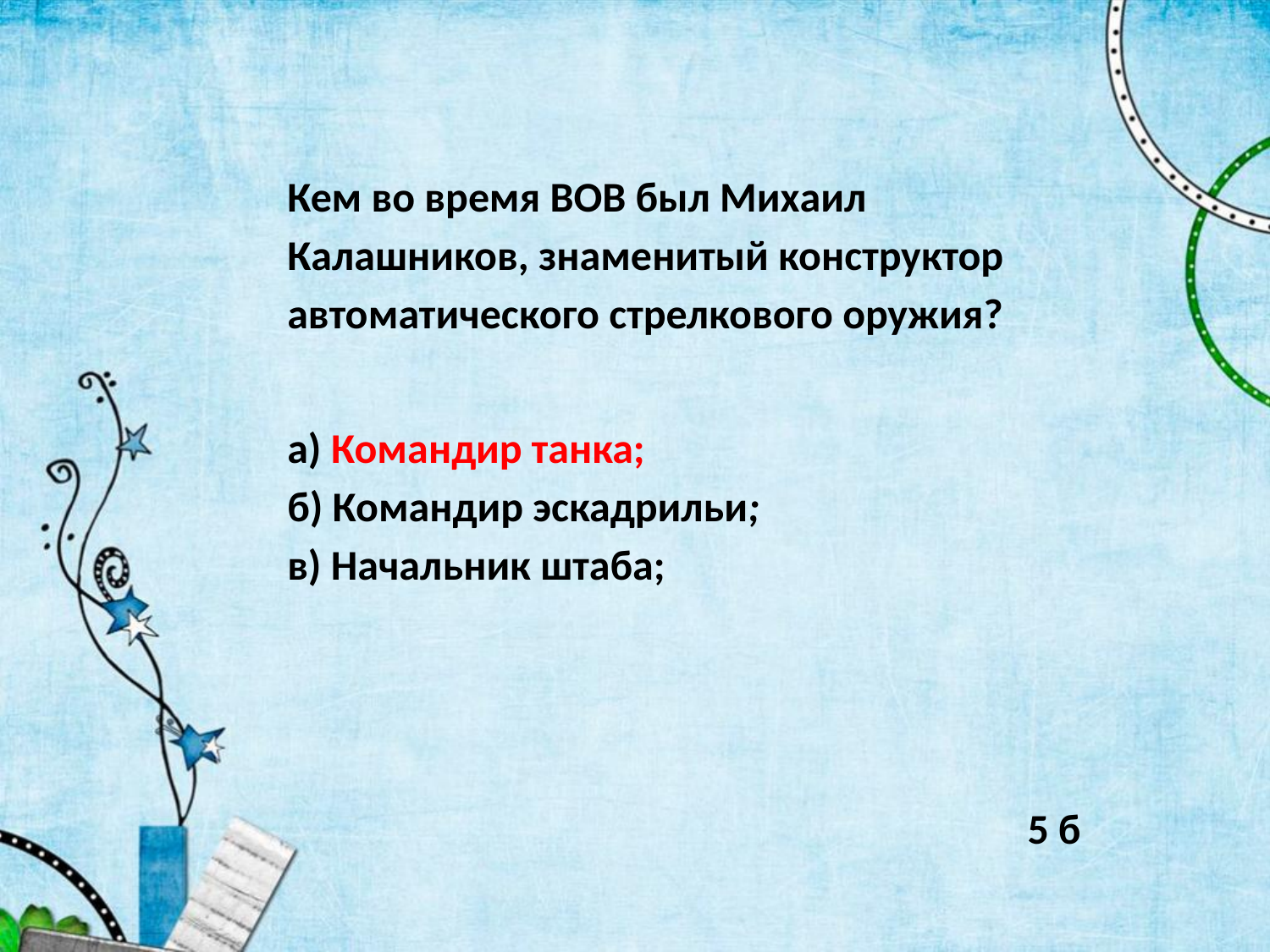

Кем во время ВОВ был Михаил Калашников, знаменитый конструктор автоматического стрелкового оружия?
а) Командир танка;
б) Командир эскадрильи;
в) Начальник штаба;
5 б